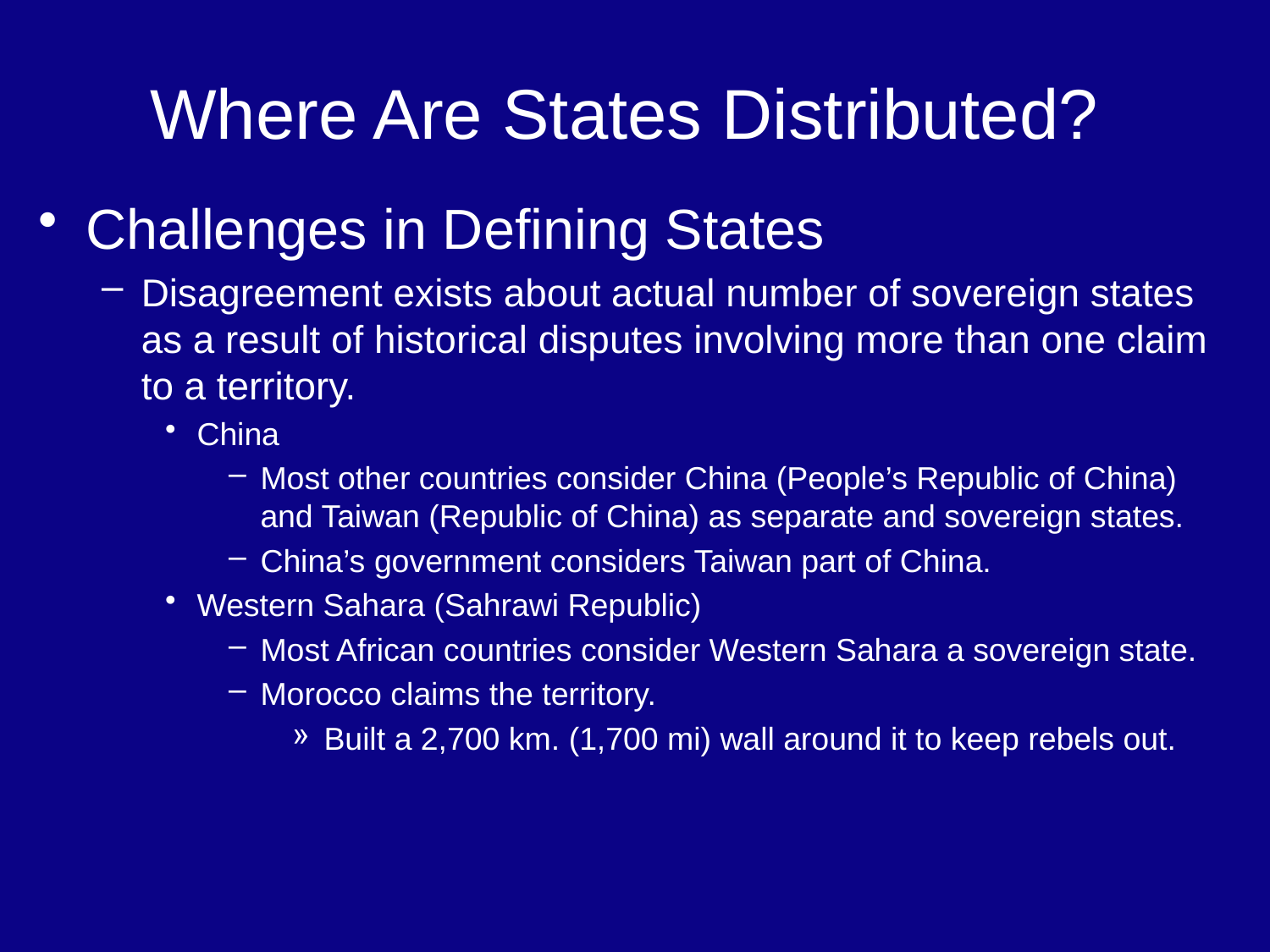

# Where Are States Distributed?
Challenges in Defining States
Disagreement exists about actual number of sovereign states as a result of historical disputes involving more than one claim to a territory.
China
Most other countries consider China (People’s Republic of China) and Taiwan (Republic of China) as separate and sovereign states.
China’s government considers Taiwan part of China.
Western Sahara (Sahrawi Republic)
Most African countries consider Western Sahara a sovereign state.
Morocco claims the territory.
Built a 2,700 km. (1,700 mi) wall around it to keep rebels out.